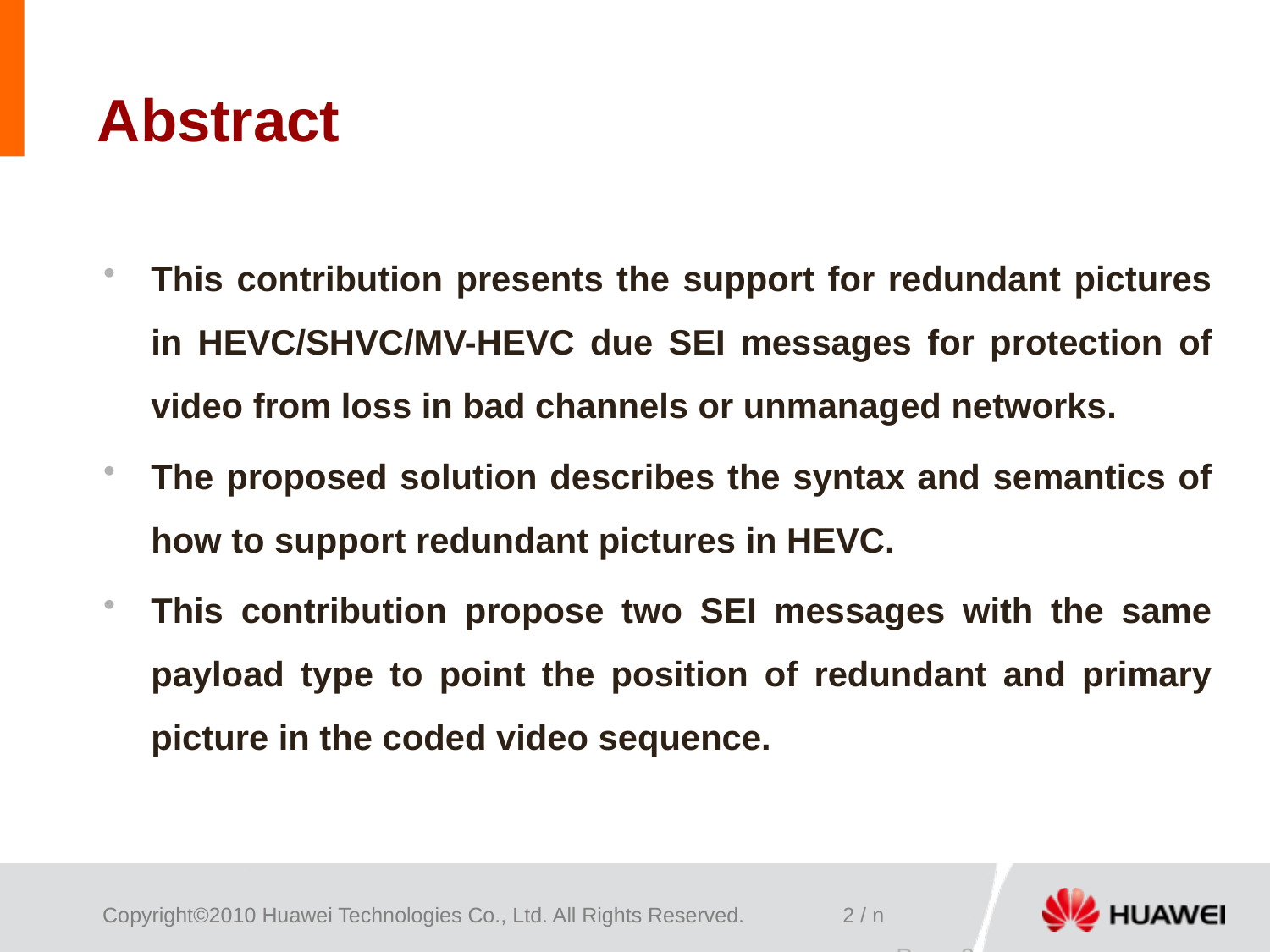

# Abstract
This contribution presents the support for redundant pictures in HEVC/SHVC/MV-HEVC due SEI messages for protection of video from loss in bad channels or unmanaged networks.
The proposed solution describes the syntax and semantics of how to support redundant pictures in HEVC.
This contribution propose two SEI messages with the same payload type to point the position of redundant and primary picture in the coded video sequence.

Page 2